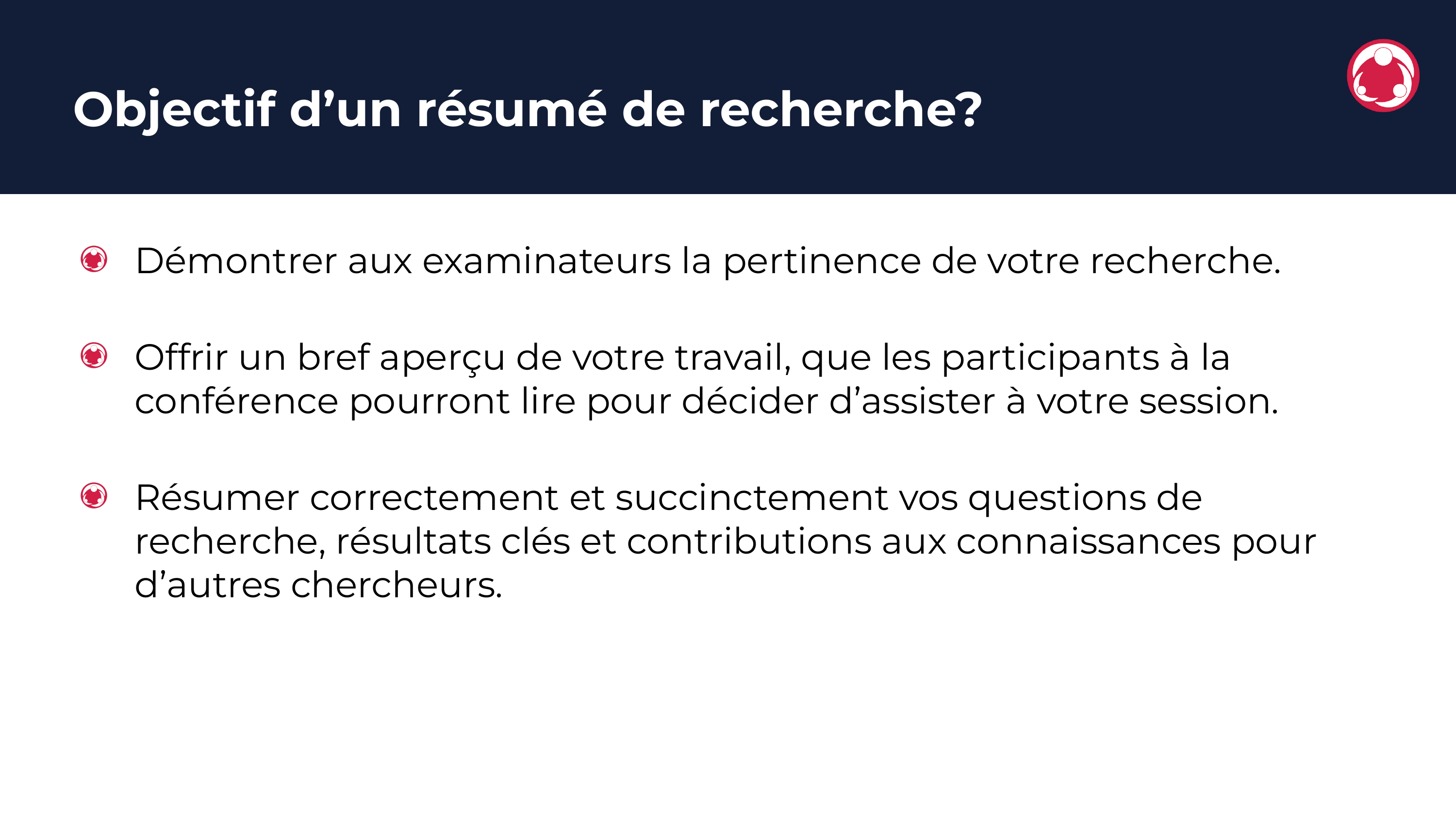

Objectif d’un résumé de recherche?
Démontrer aux examinateurs la pertinence de votre recherche.
Offrir un bref aperçu de votre travail, que les participants à la conférence pourront lire pour décider d’assister à votre session.
Résumer correctement et succinctement vos questions de recherche, résultats clés et contributions aux connaissances pour d’autres chercheurs.